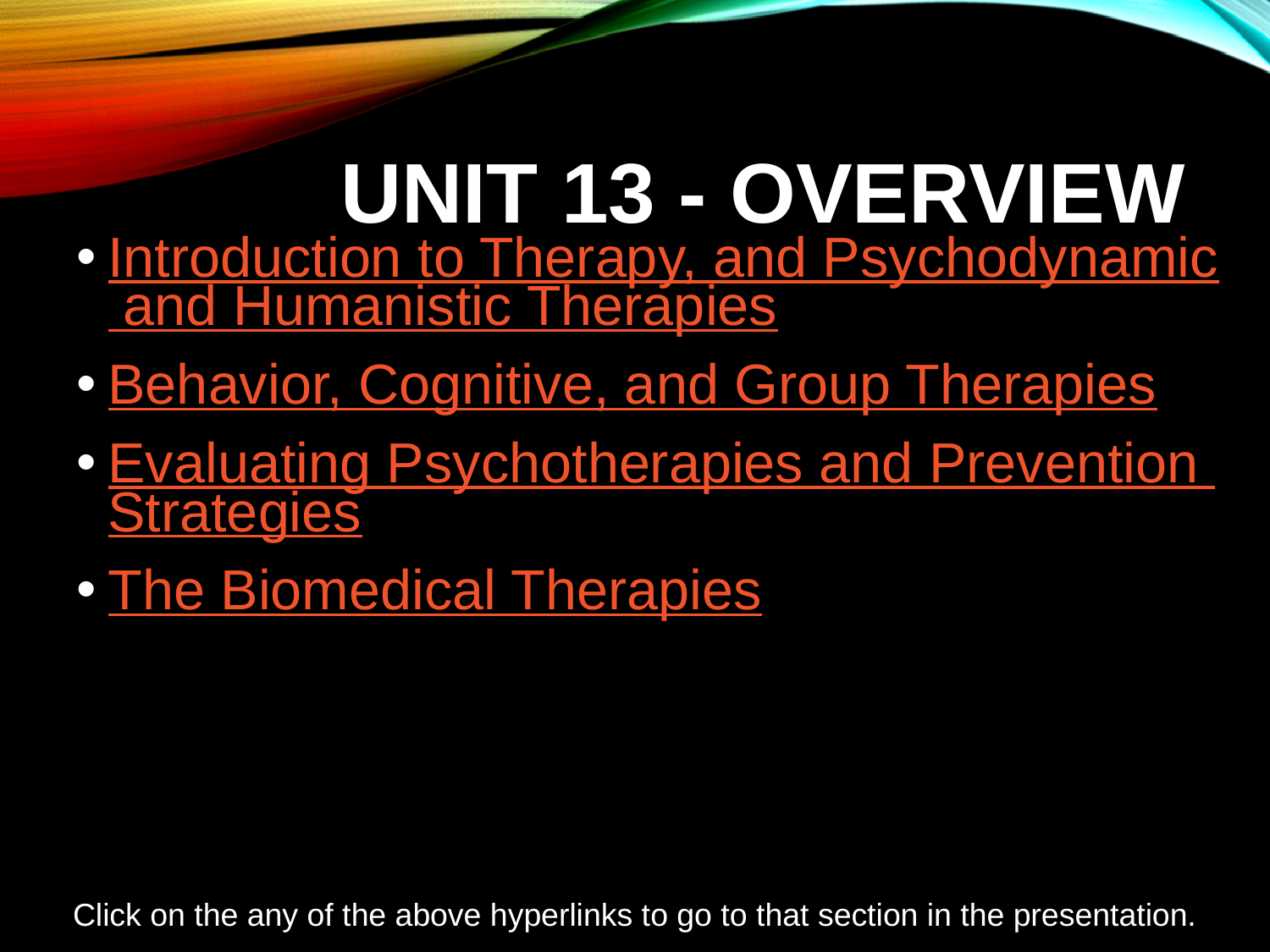

# Unit 13 - Overview
Introduction to Therapy, and Psychodynamic and Humanistic Therapies
Behavior, Cognitive, and Group Therapies
Evaluating Psychotherapies and Prevention Strategies
The Biomedical Therapies
Click on the any of the above hyperlinks to go to that section in the presentation.